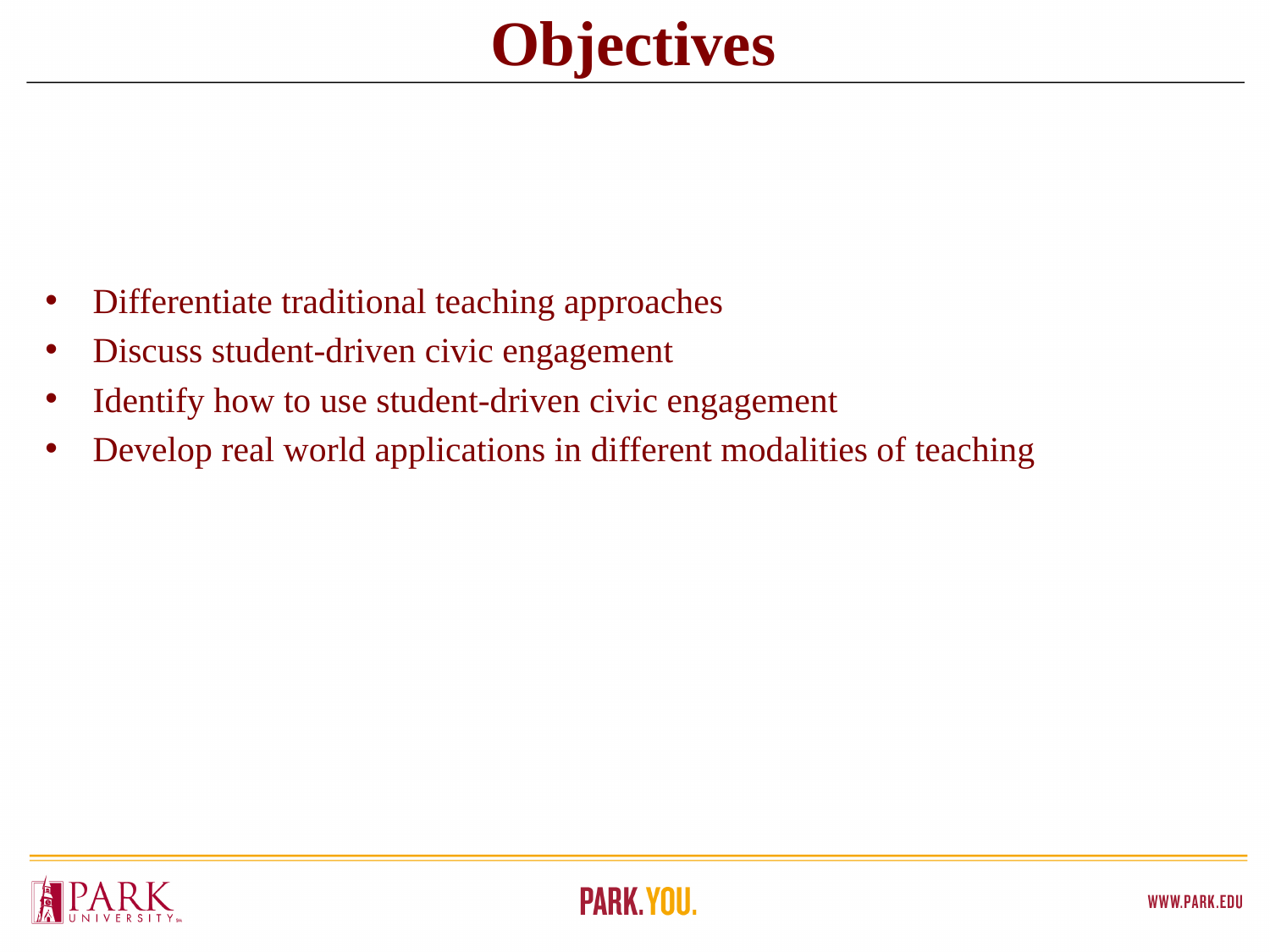

# Objectives
Differentiate traditional teaching approaches
Discuss student-driven civic engagement
Identify how to use student-driven civic engagement
Develop real world applications in different modalities of teaching